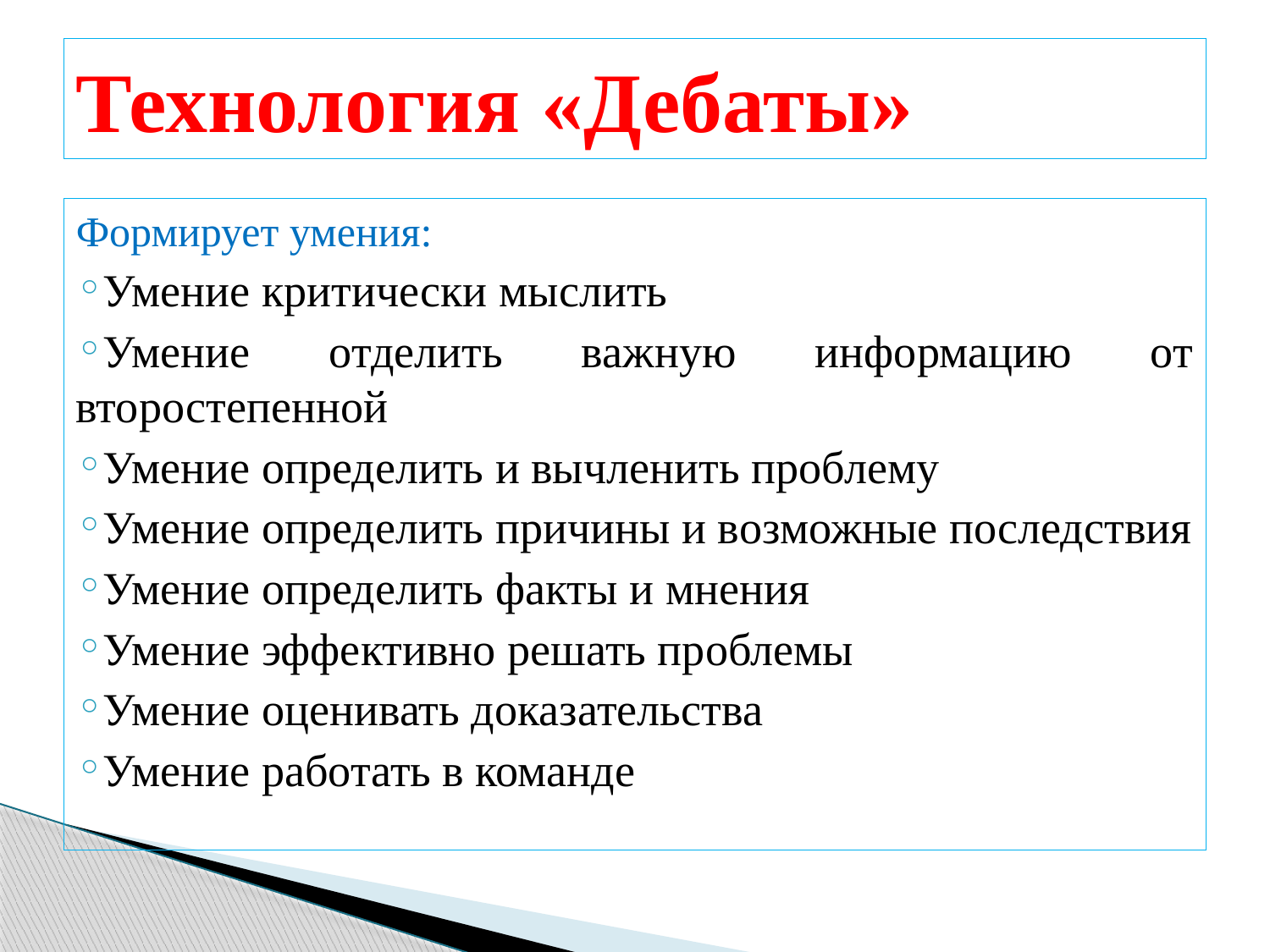

# Технология «Дебаты»
Формирует умения:
Умение критически мыслить
Умение отделить важную информацию от второстепенной
Умение определить и вычленить проблему
Умение определить причины и возможные последствия
Умение определить факты и мнения
Умение эффективно решать проблемы
Умение оценивать доказательства
Умение работать в команде